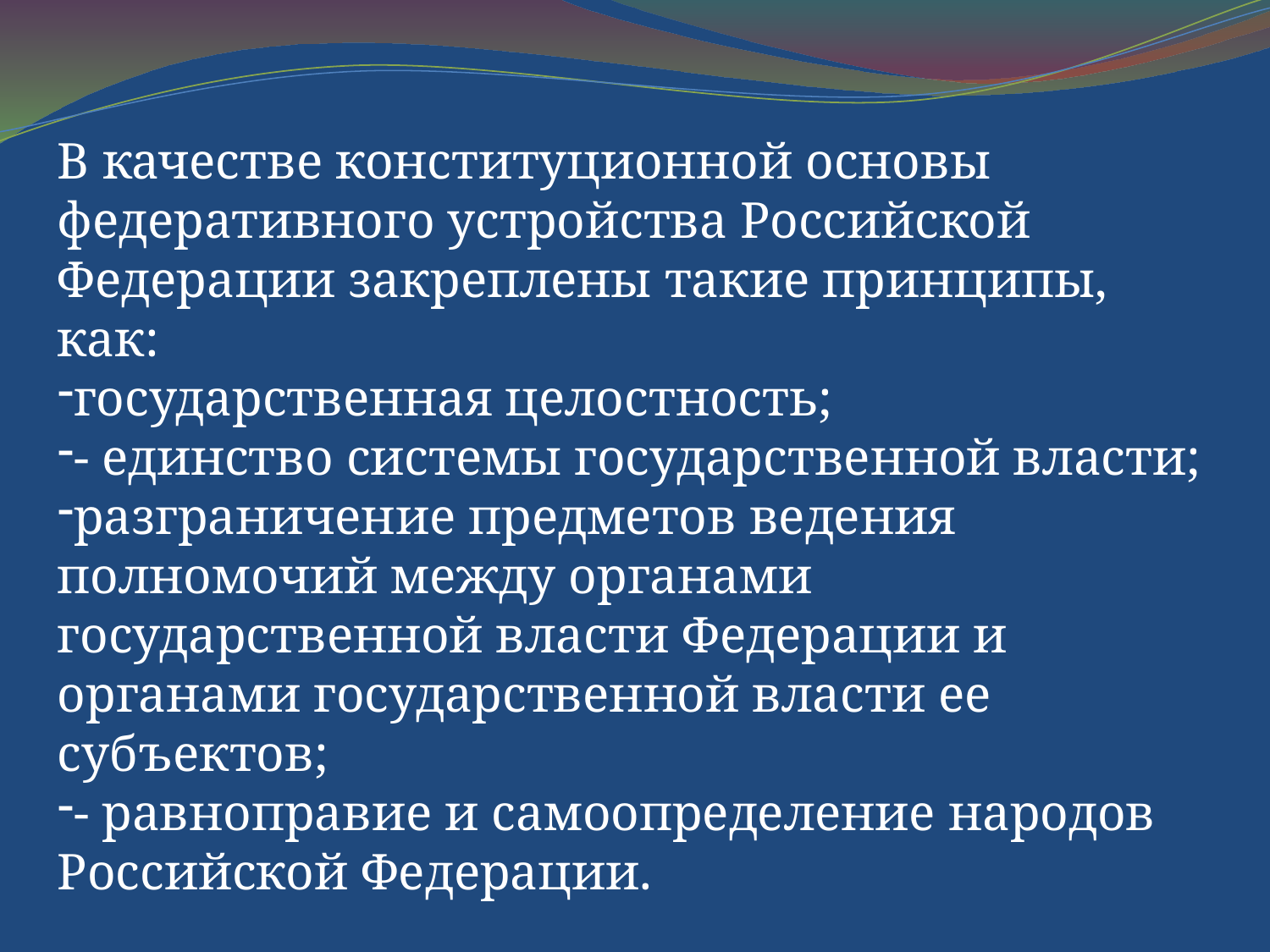

В качестве конституционной основы федеративного устройства Российской Федерации закреплены такие принципы, как:
государственная целостность;
- единство системы государственной власти;
разграничение предметов ведения полномочий между органами государственной власти Федерации и органами государственной власти ее субъектов;
- равноправие и самоопределение народов Российской Федерации.